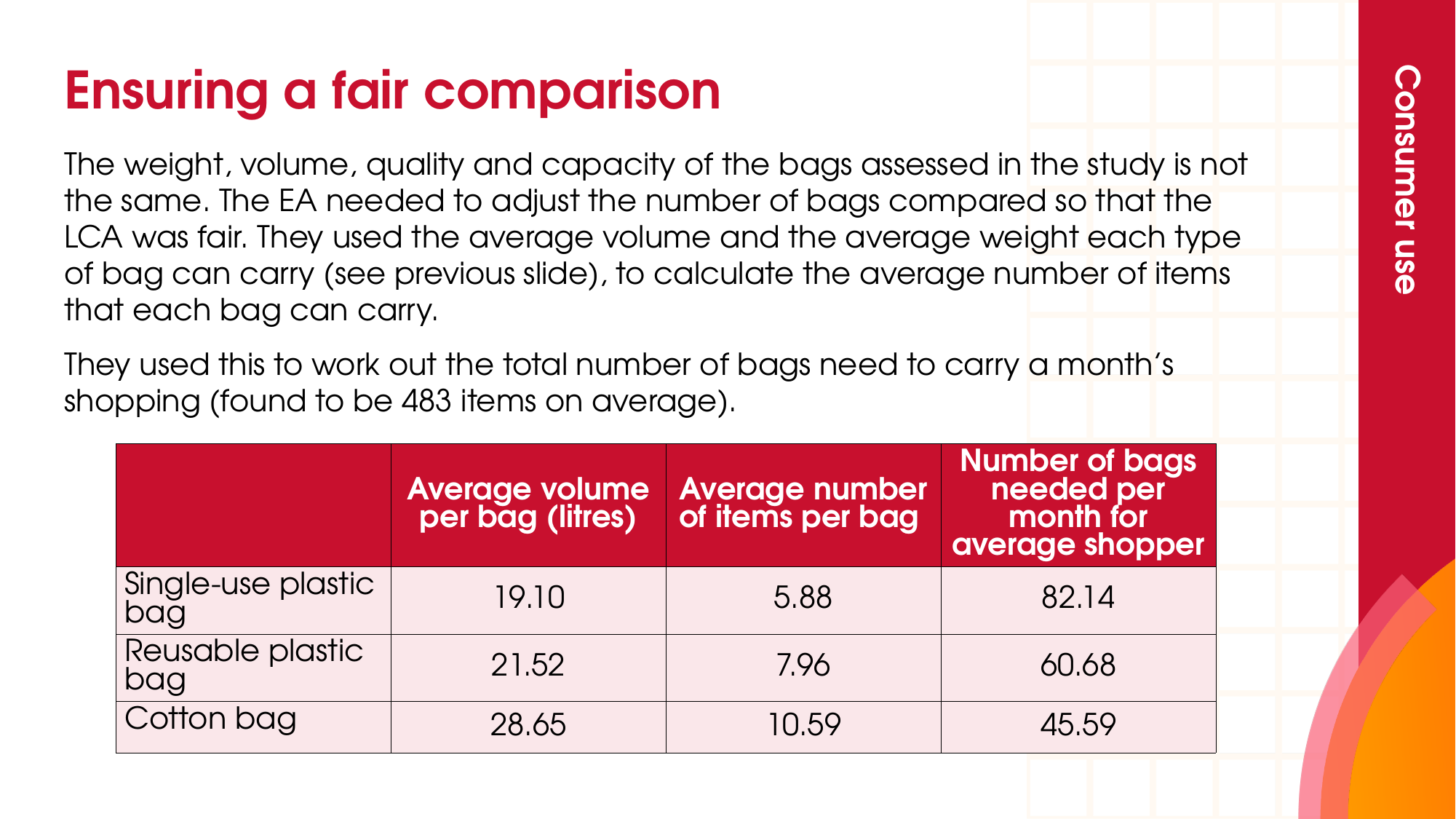

# Ensuring a fair comparison
Consumer use
The weight, volume, quality and capacity of the bags assessed in the study is not the same. The EA needed to adjust the number of bags compared so that the LCA was fair. They used the average volume and the average weight each type of bag can carry (see previous slide), to calculate the average number of items that each bag can carry.
They used this to work out the total number of bags need to carry a month’s shopping (found to be 483 items on average).
|  | Average volume per bag (litres) | Average number of items per bag | Number of bags needed per month for average shopper |
| --- | --- | --- | --- |
| Single-use plastic bag | 19.10 | 5.88 | 82.14 |
| Reusable plastic bag | 21.52 | 7.96 | 60.68 |
| Cotton bag | 28.65 | 10.59 | 45.59 |